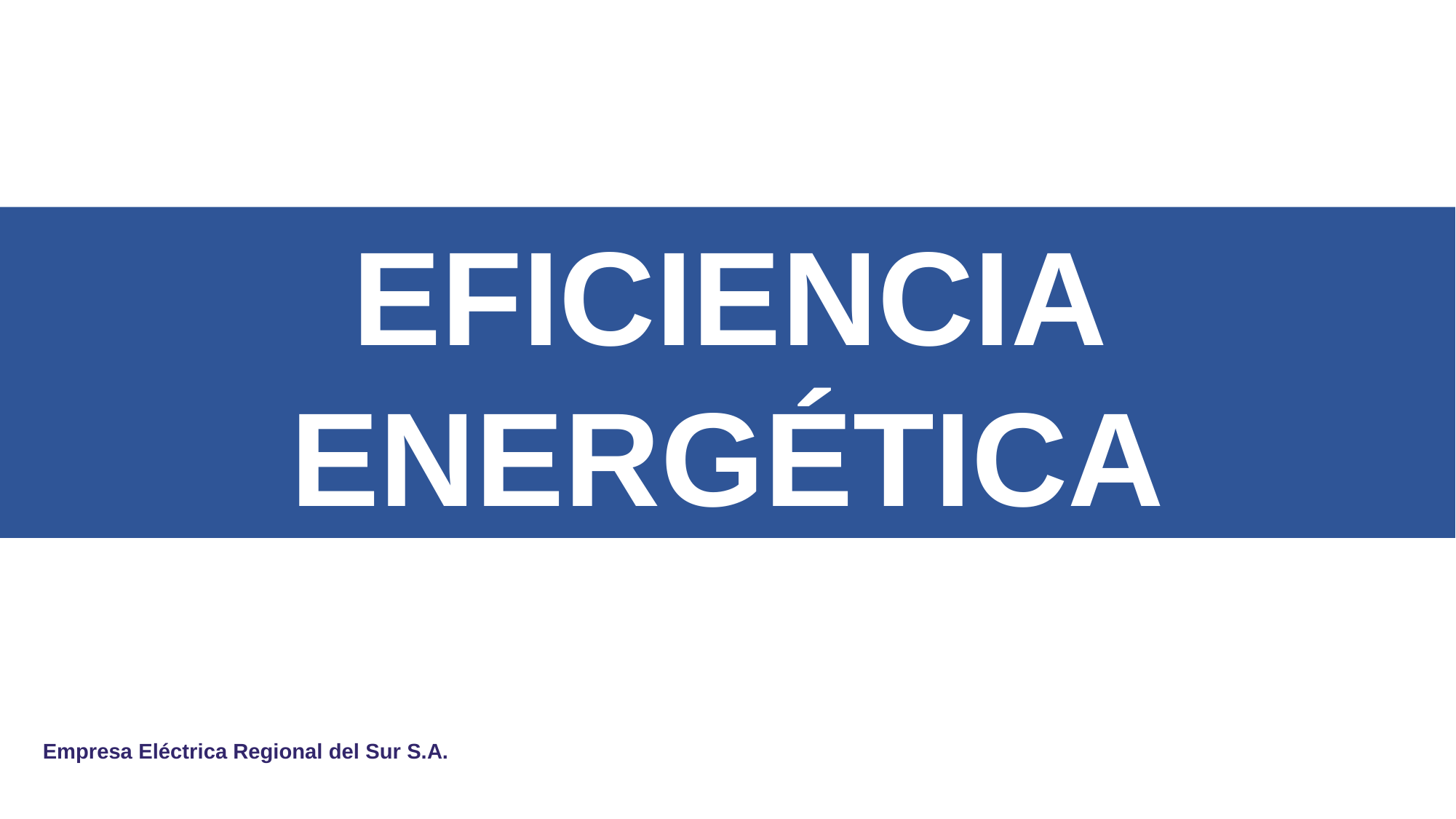

EFICIENCIA ENERGÉTICA
Empresa Eléctrica Regional del Sur S.A.